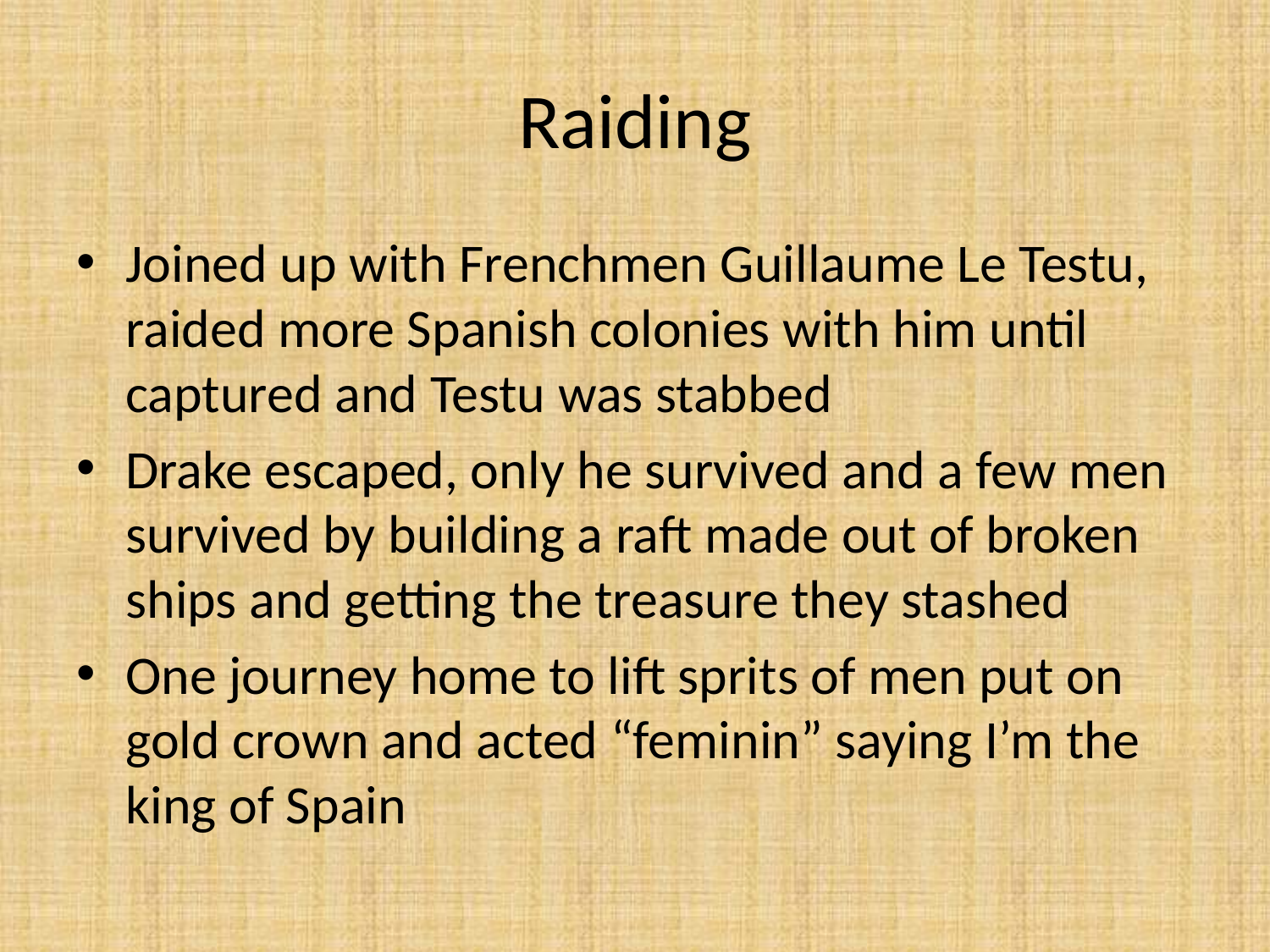

# Raiding
Joined up with Frenchmen Guillaume Le Testu, raided more Spanish colonies with him until captured and Testu was stabbed
Drake escaped, only he survived and a few men survived by building a raft made out of broken ships and getting the treasure they stashed
One journey home to lift sprits of men put on gold crown and acted “feminin” saying I’m the king of Spain